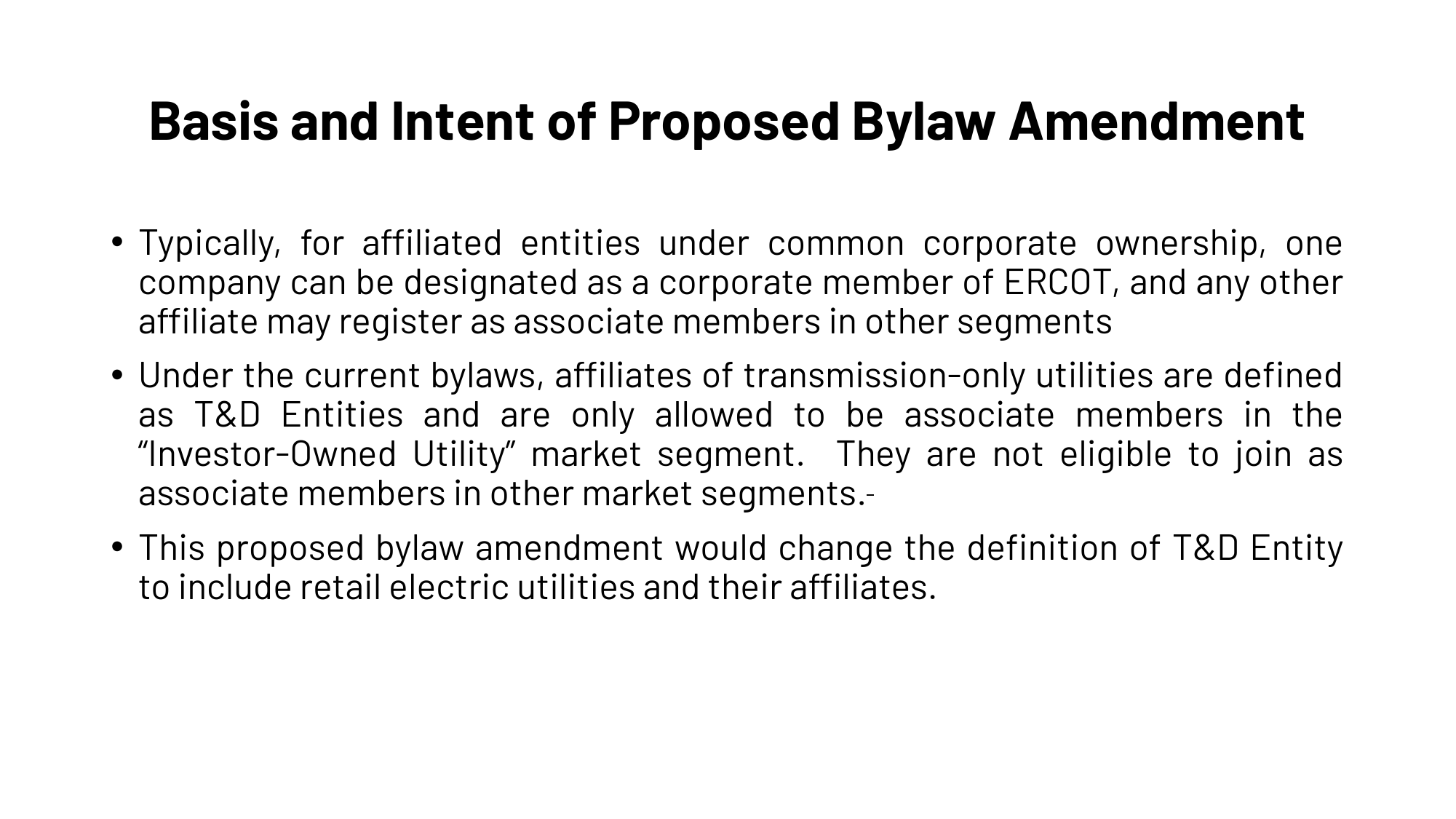

# Basis and Intent of Proposed Bylaw Amendment
Typically, for affiliated entities under common corporate ownership, one company can be designated as a corporate member of ERCOT, and any other affiliate may register as associate members in other segments
Under the current bylaws, affiliates of transmission-only utilities are defined as T&D Entities and are only allowed to be associate members in the “Investor-Owned Utility” market segment.  They are not eligible to join as associate members in other market segments.
This proposed bylaw amendment would change the definition of T&D Entity to include retail electric utilities and their affiliates.